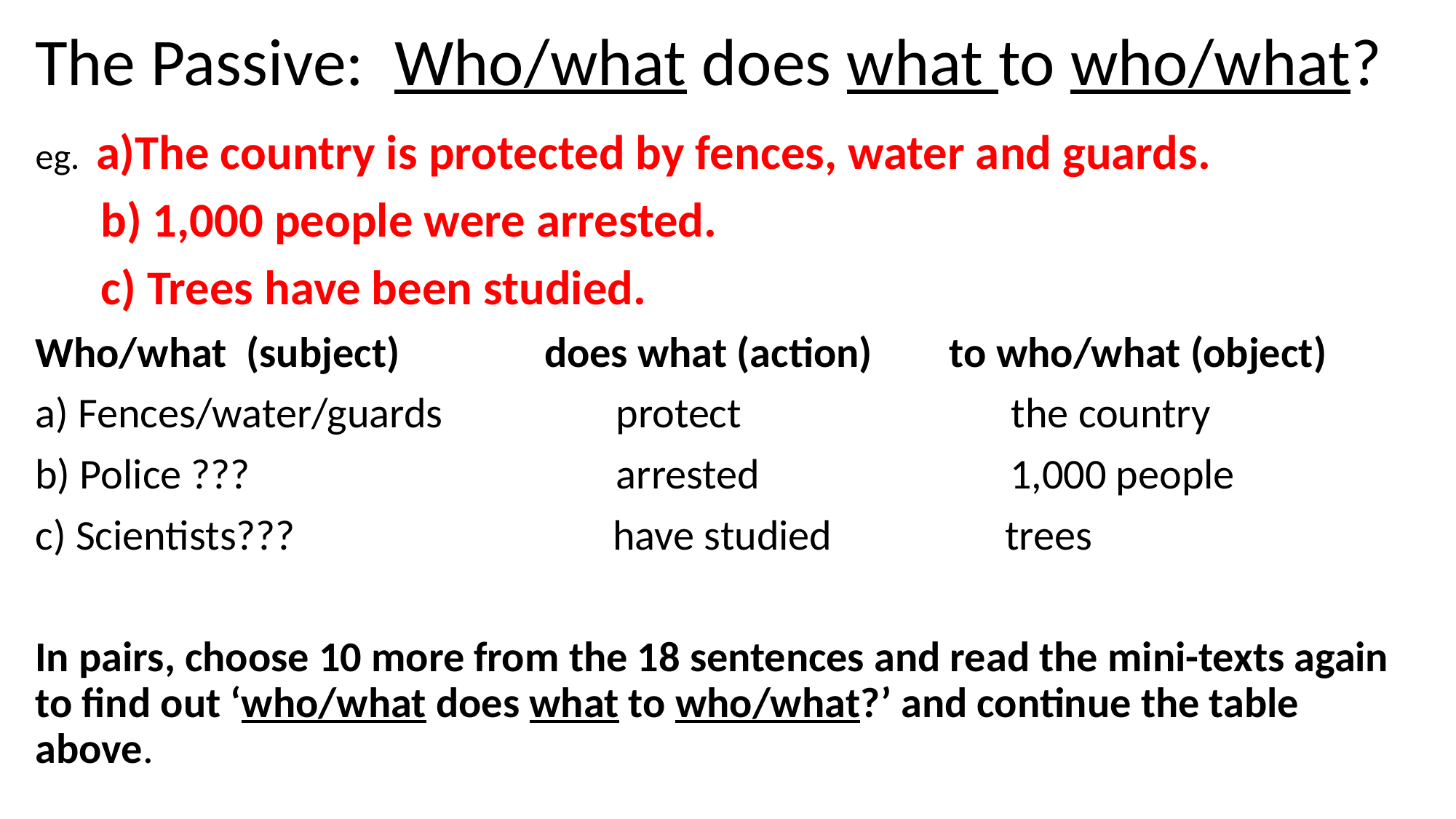

# The Passive:  Who/what does what to who/what?
eg.  a)The country is protected by fences, water and guards.
      b) 1,000 people were arrested.
      c) Trees have been studied.
Who/what  (subject)               does what (action)        to who/what (object)
a) Fences/water/guards                  protect                            the country
b) Police ???                                      arrested                          1,000 people
c) Scientists???                                 have studied                  trees

In pairs, choose 10 more from the 18 sentences and read the mini-texts again to find out ‘who/what does what to who/what?’ and continue the table above.